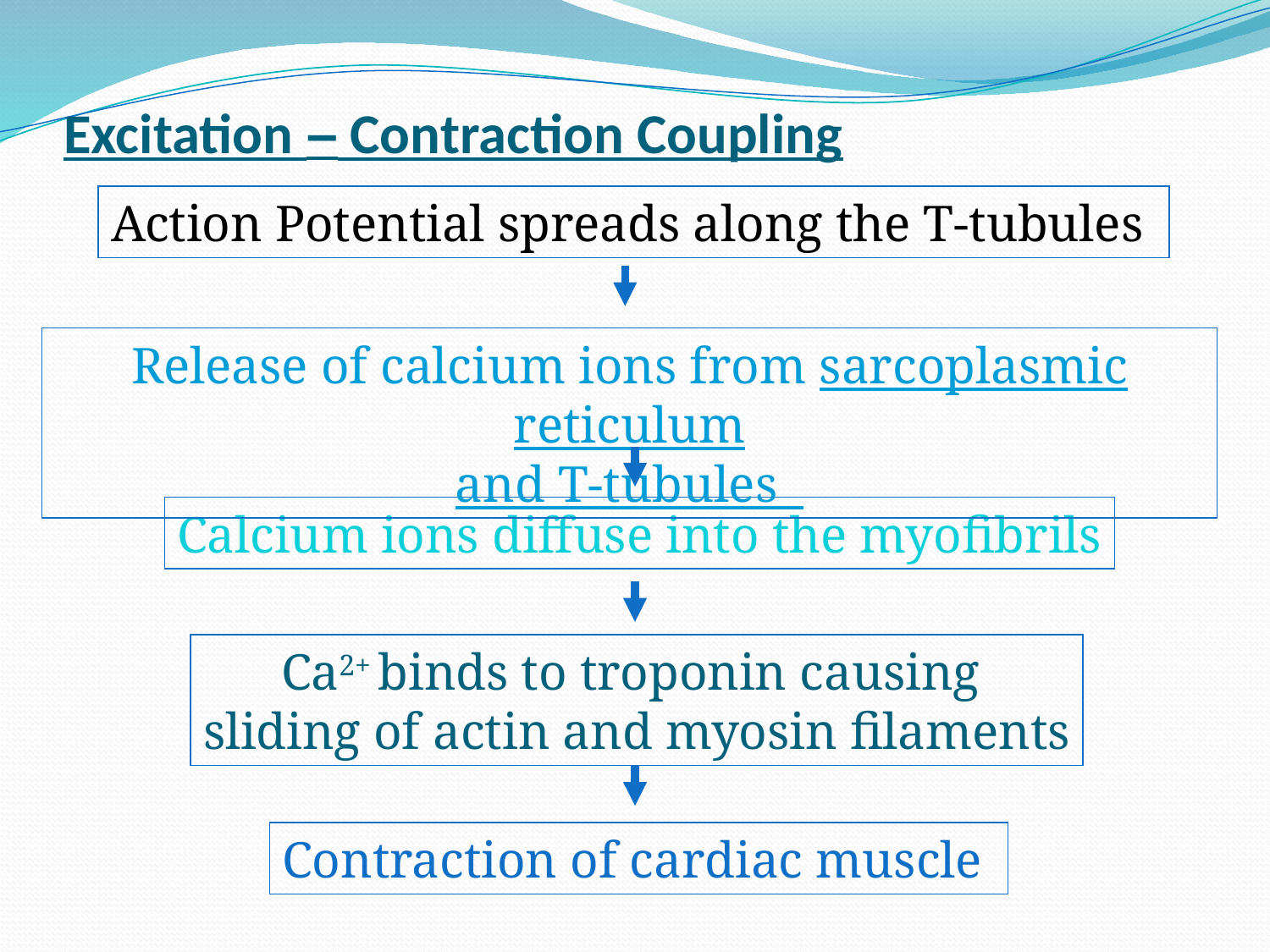

# Excitation – Contraction Coupling
Action Potential spreads along the T-tubules

Release of calcium ions from sarcoplasmic reticulum
and T-tubules

Calcium ions diffuse into the myofibrils

Ca2+ binds to troponin causing
sliding of actin and myosin filaments

Contraction of cardiac muscle